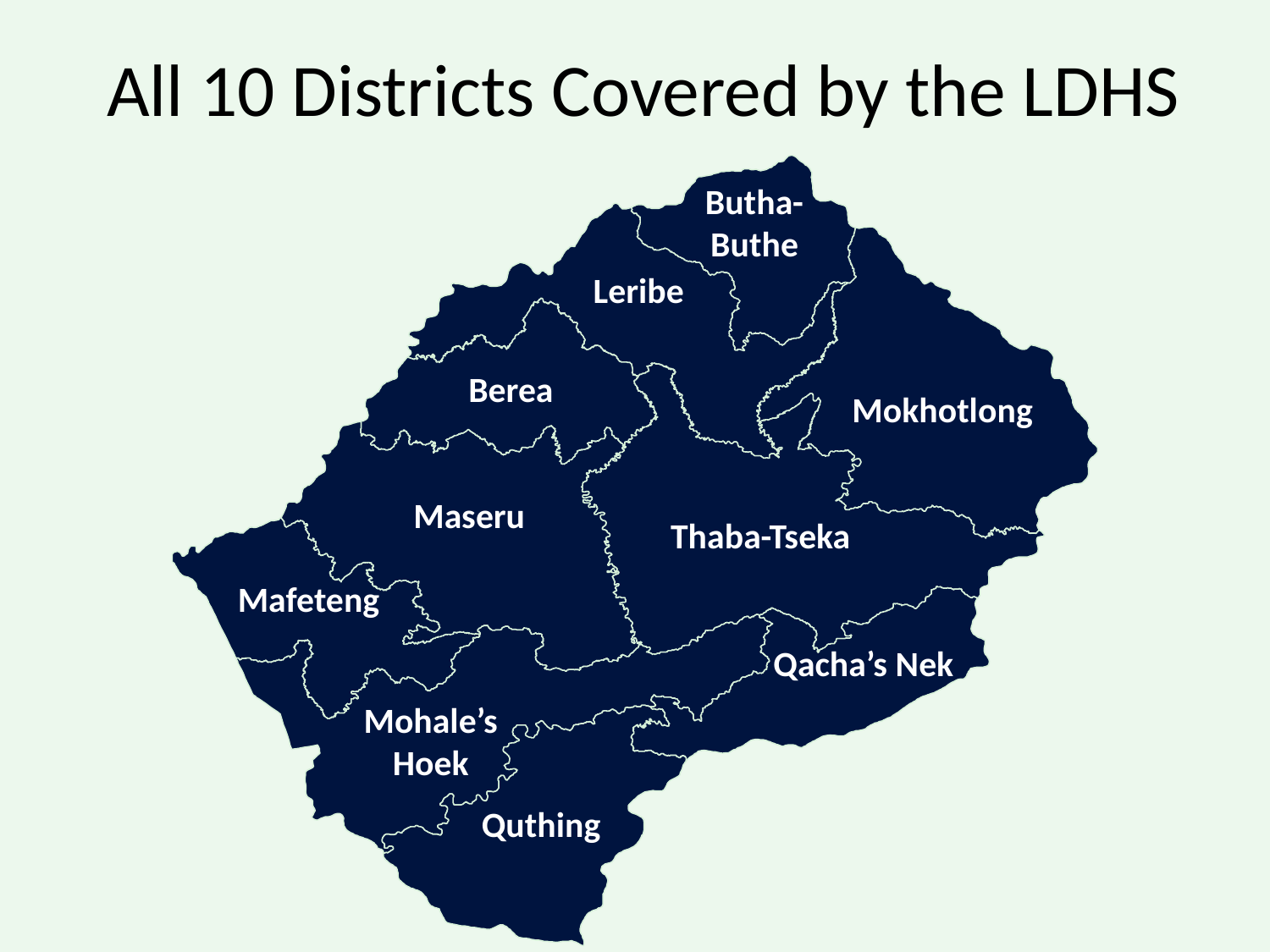

# All 10 Districts Covered by the LDHS

Butha-Buthe
Leribe
Berea
Mokhotlong
Maseru
Thaba-Tseka
Mafeteng
Qacha’s Nek
Mohale’s Hoek
Quthing